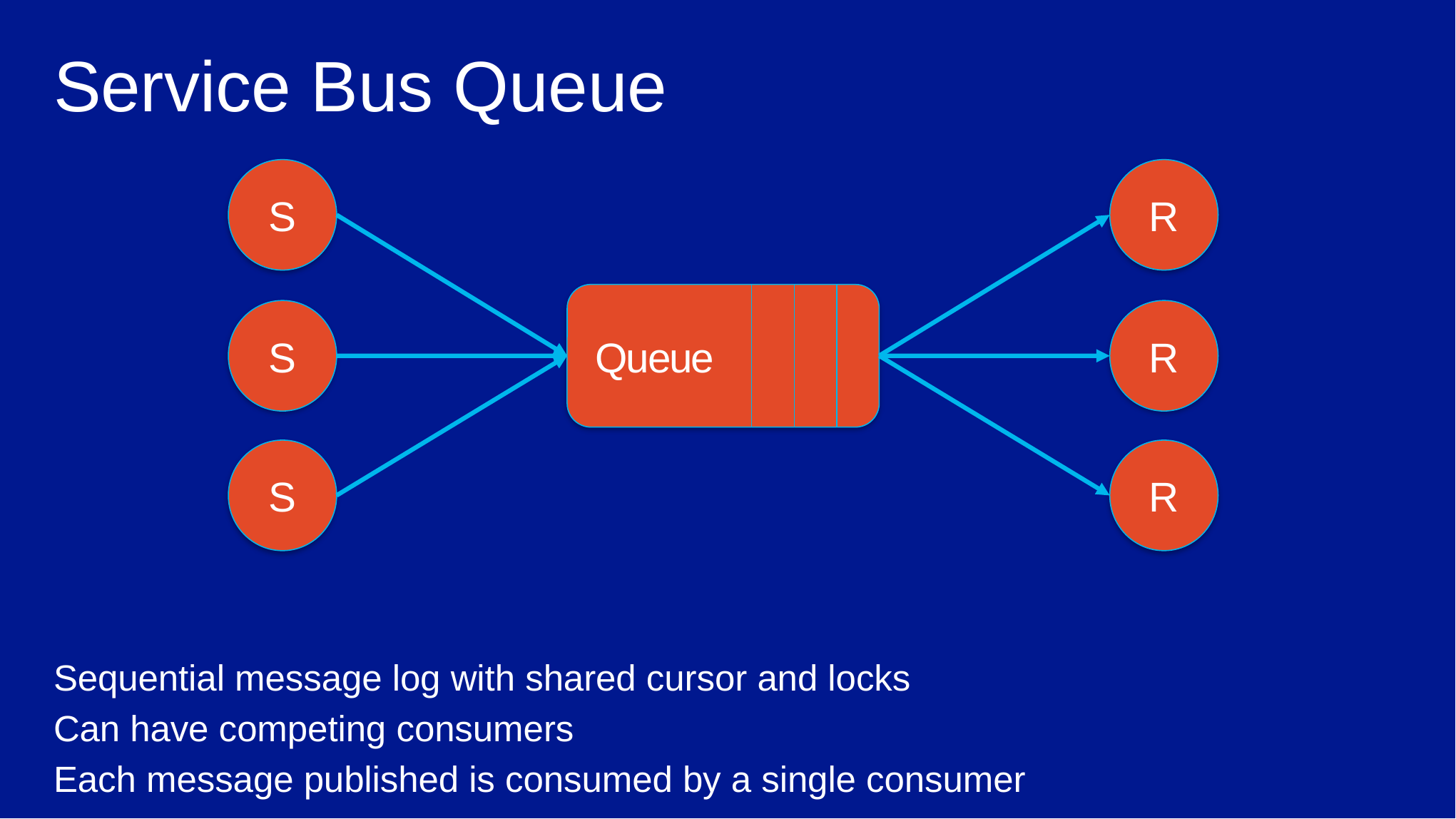

# Service Bus Queue
S
S
R
R
Queue
S
R
Sequential message log with shared cursor and locks
Can have competing consumers
Each message published is consumed by a single consumer